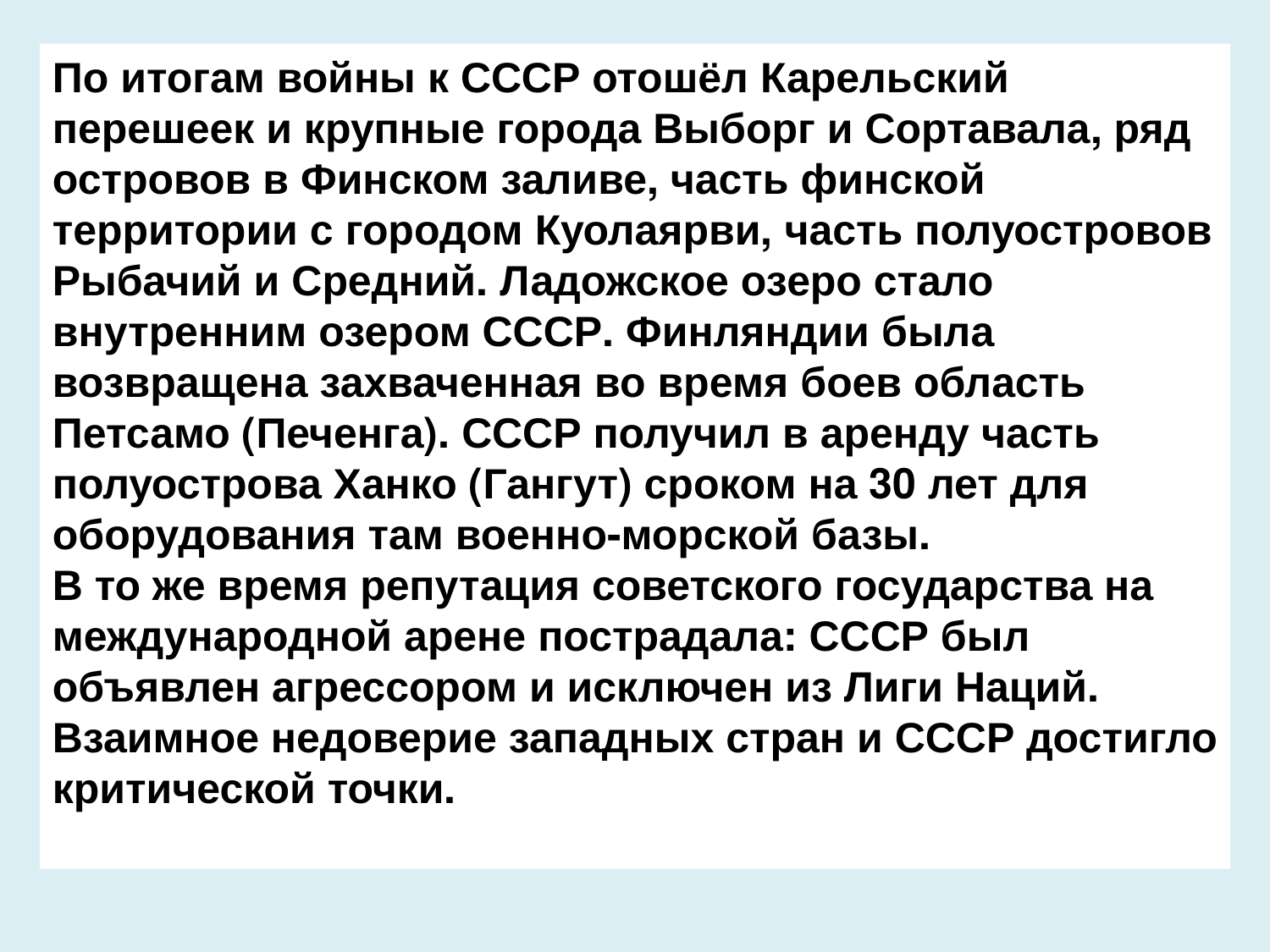

По итогам войны к СССР отошёл Карельский перешеек и крупные города Выборг и Сортавала, ряд островов в Финском заливе, часть финской территории с городом Куолаярви, часть полуостровов Рыбачий и Средний. Ладожское озеро стало внутренним озером СССР. Финляндии была возвращена захваченная во время боев область Петсамо (Печенга). СССР получил в аренду часть полуострова Ханко (Гангут) сроком на 30 лет для оборудования там военно-морской базы.
В то же время репутация советского государства на международной арене пострадала: СССР был объявлен агрессором и исключен из Лиги Наций. Взаимное недоверие западных стран и СССР достигло критической точки.